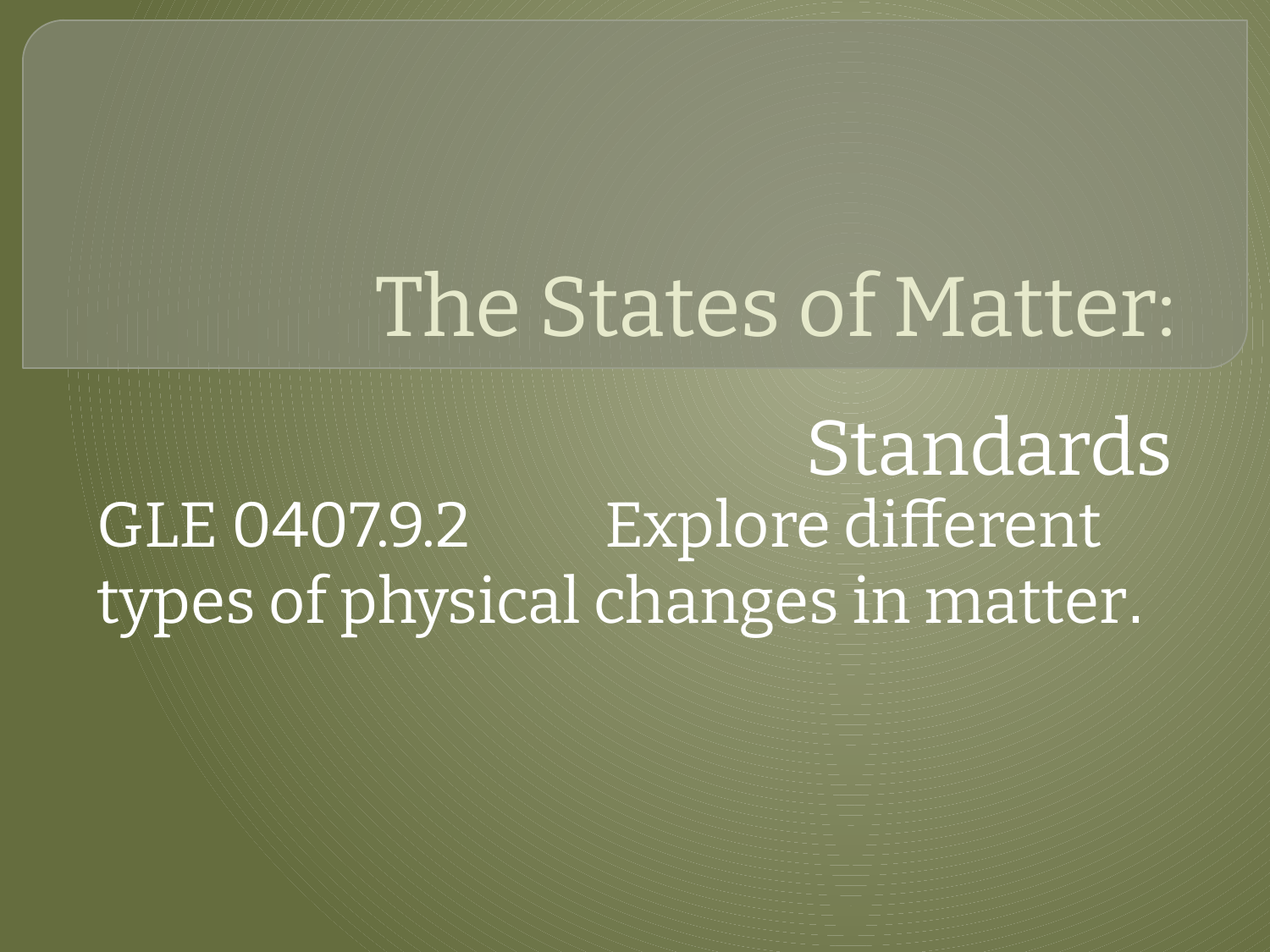

# The States of Matter:
Standards

GLE 0407.9.2 	Explore different types of physical changes in matter.